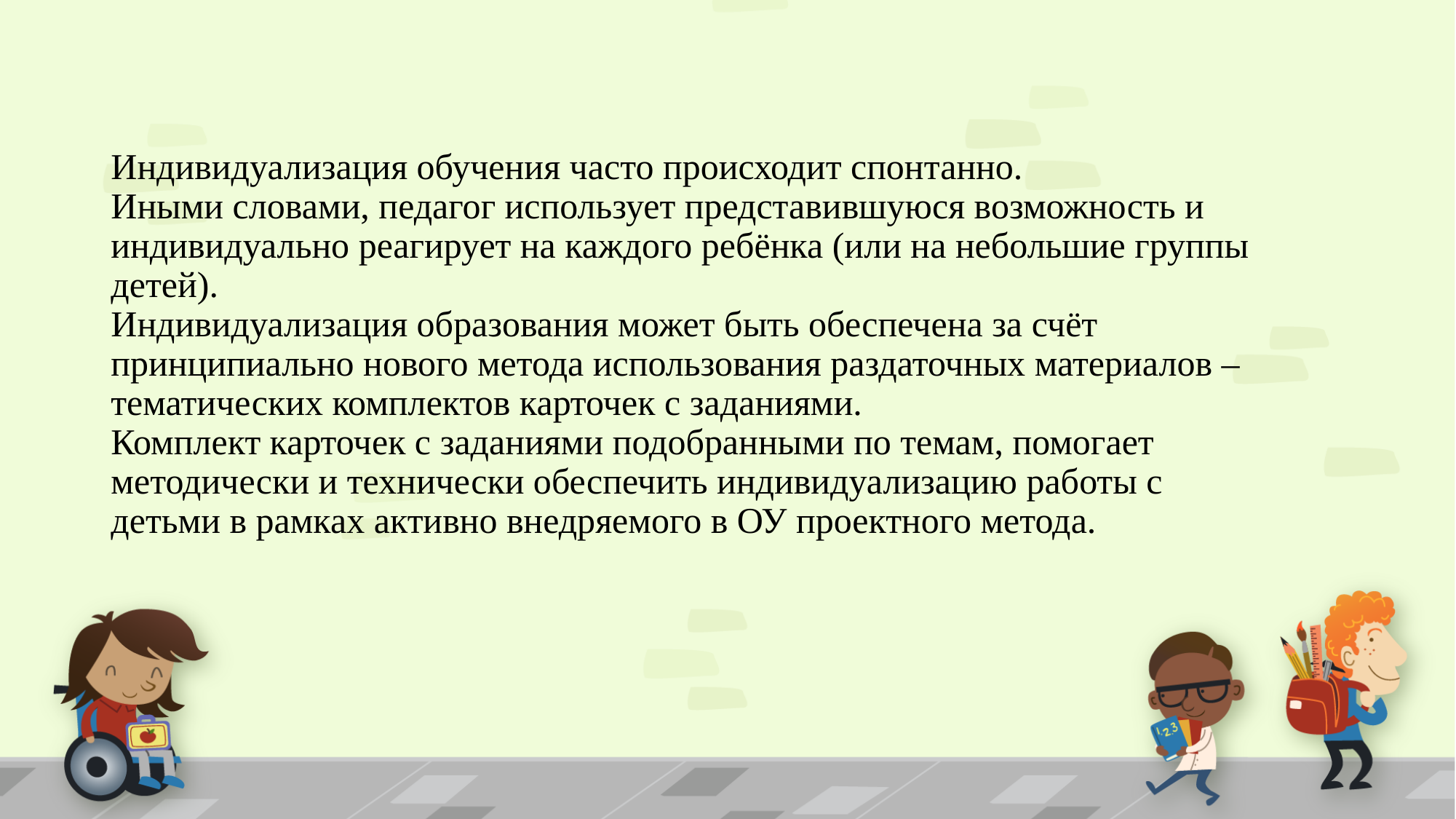

# Индивидуализация обучения часто происходит спонтанно. Иными словами, педагог использует представившуюся возможность и индивидуально реагирует на каждого ребёнка (или на небольшие группы детей). Индивидуализация образования может быть обеспечена за счёт принципиально нового метода использования раздаточных материалов – тематических комплектов карточек с заданиями. Комплект карточек с заданиями подобранными по темам, помогает методически и технически обеспечить индивидуализацию работы с детьми в рамках активно внедряемого в ОУ проектного метода.